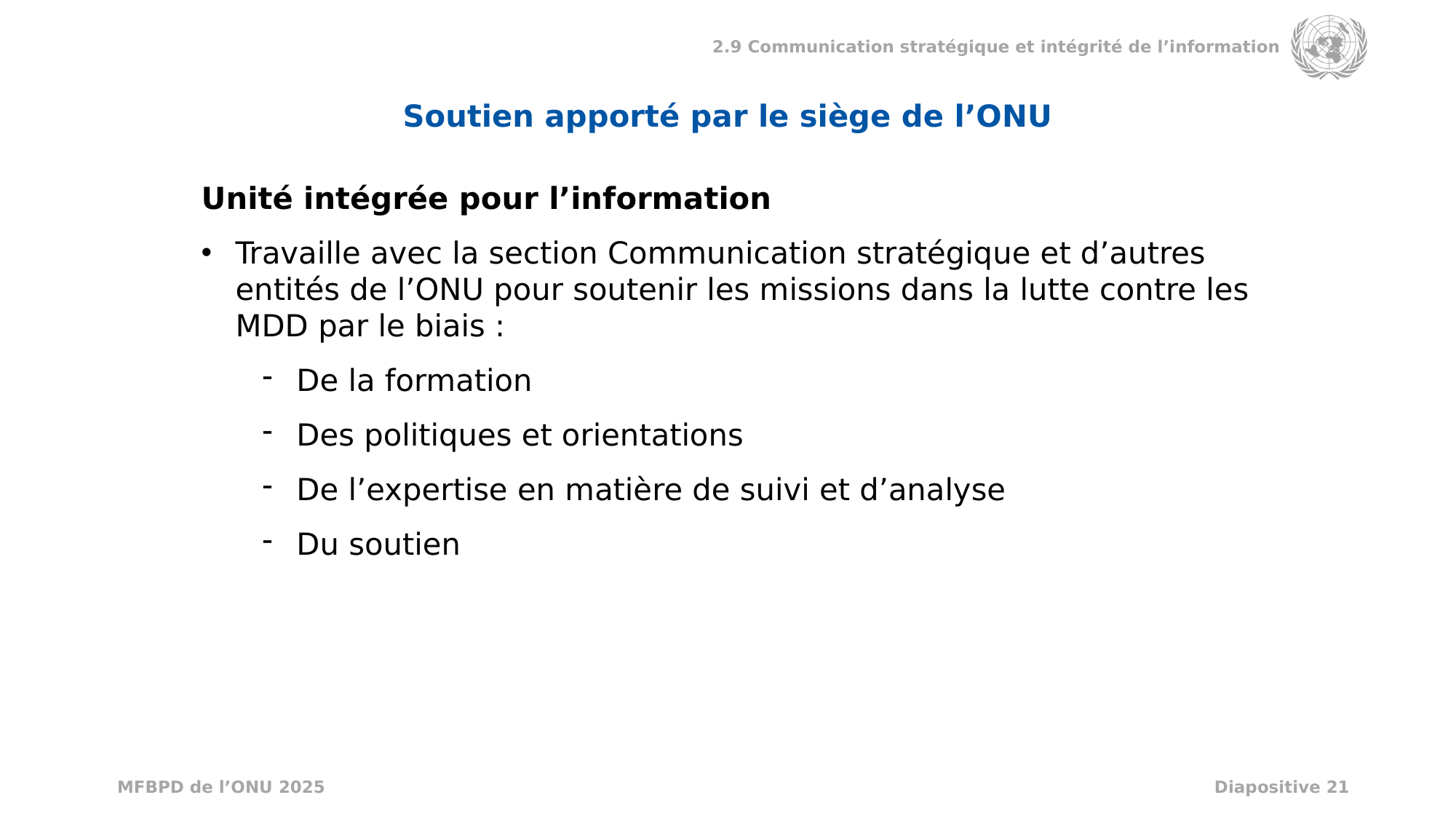

Soutien apporté par le siège de l’ONU
Unité intégrée pour l’information
Travaille avec la section Communication stratégique et d’autres entités de l’ONU pour soutenir les missions dans la lutte contre les MDD par le biais :
De la formation
Des politiques et orientations
De l’expertise en matière de suivi et d’analyse
Du soutien